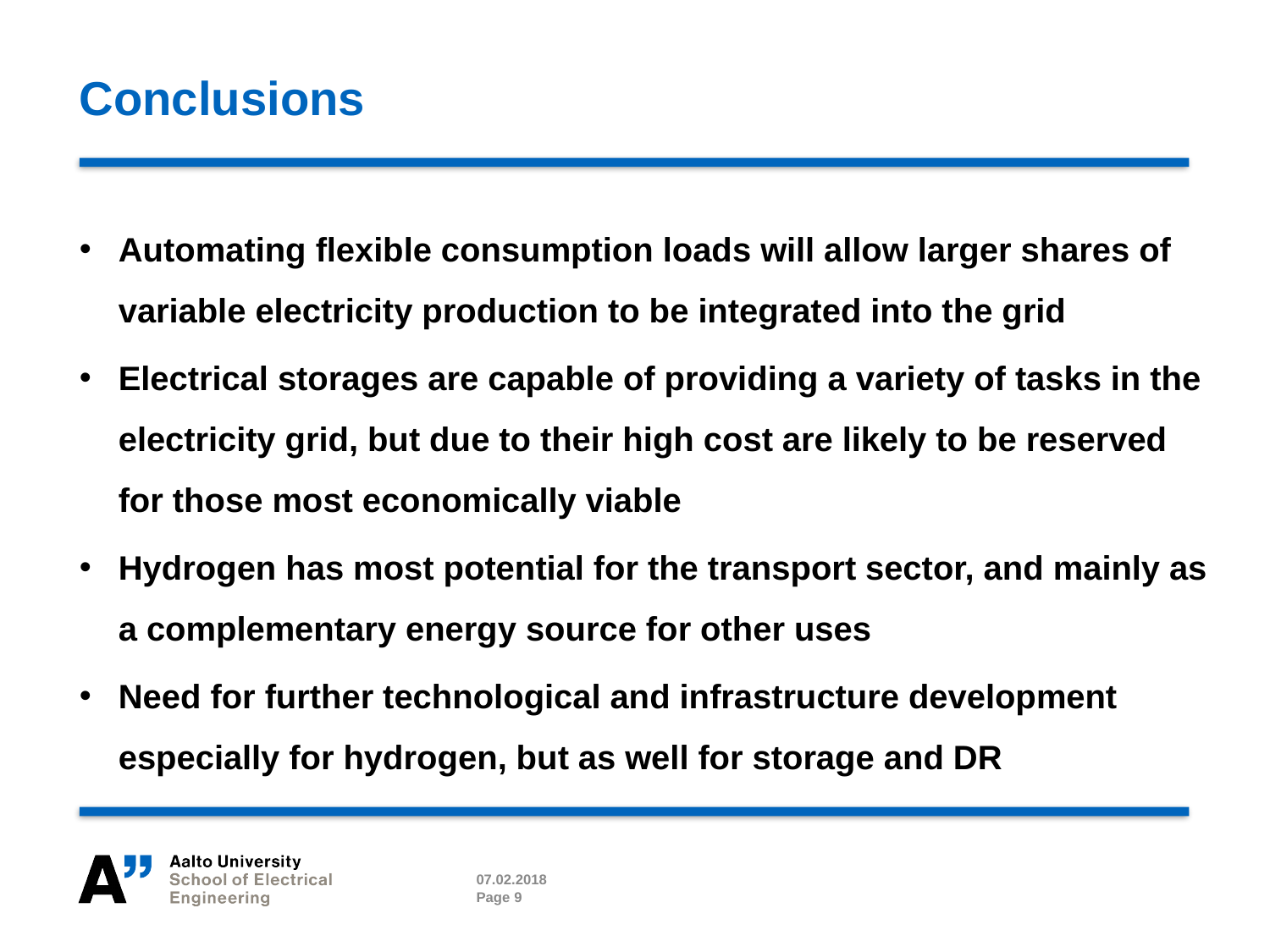

# Conclusions
Automating flexible consumption loads will allow larger shares of variable electricity production to be integrated into the grid
Electrical storages are capable of providing a variety of tasks in the electricity grid, but due to their high cost are likely to be reserved for those most economically viable
Hydrogen has most potential for the transport sector, and mainly as a complementary energy source for other uses
Need for further technological and infrastructure development especially for hydrogen, but as well for storage and DR

07.02.2018
Page 9